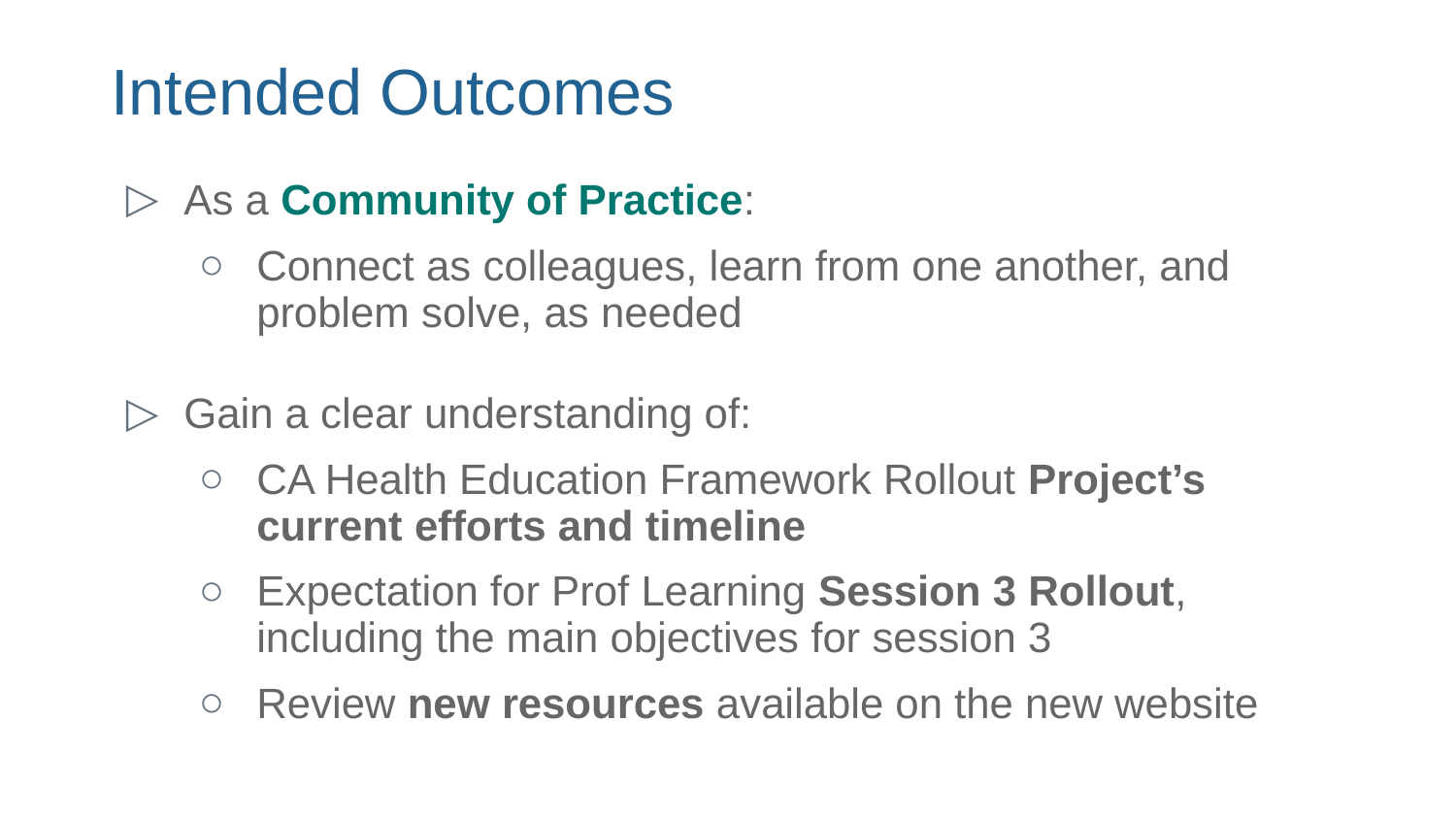

# Intended Outcomes
As a Community of Practice:
Connect as colleagues, learn from one another, and problem solve, as needed

Gain a clear understanding of:
CA Health Education Framework Rollout Project’s current efforts and timeline
Expectation for Prof Learning Session 3 Rollout, including the main objectives for session 3
Review new resources available on the new website